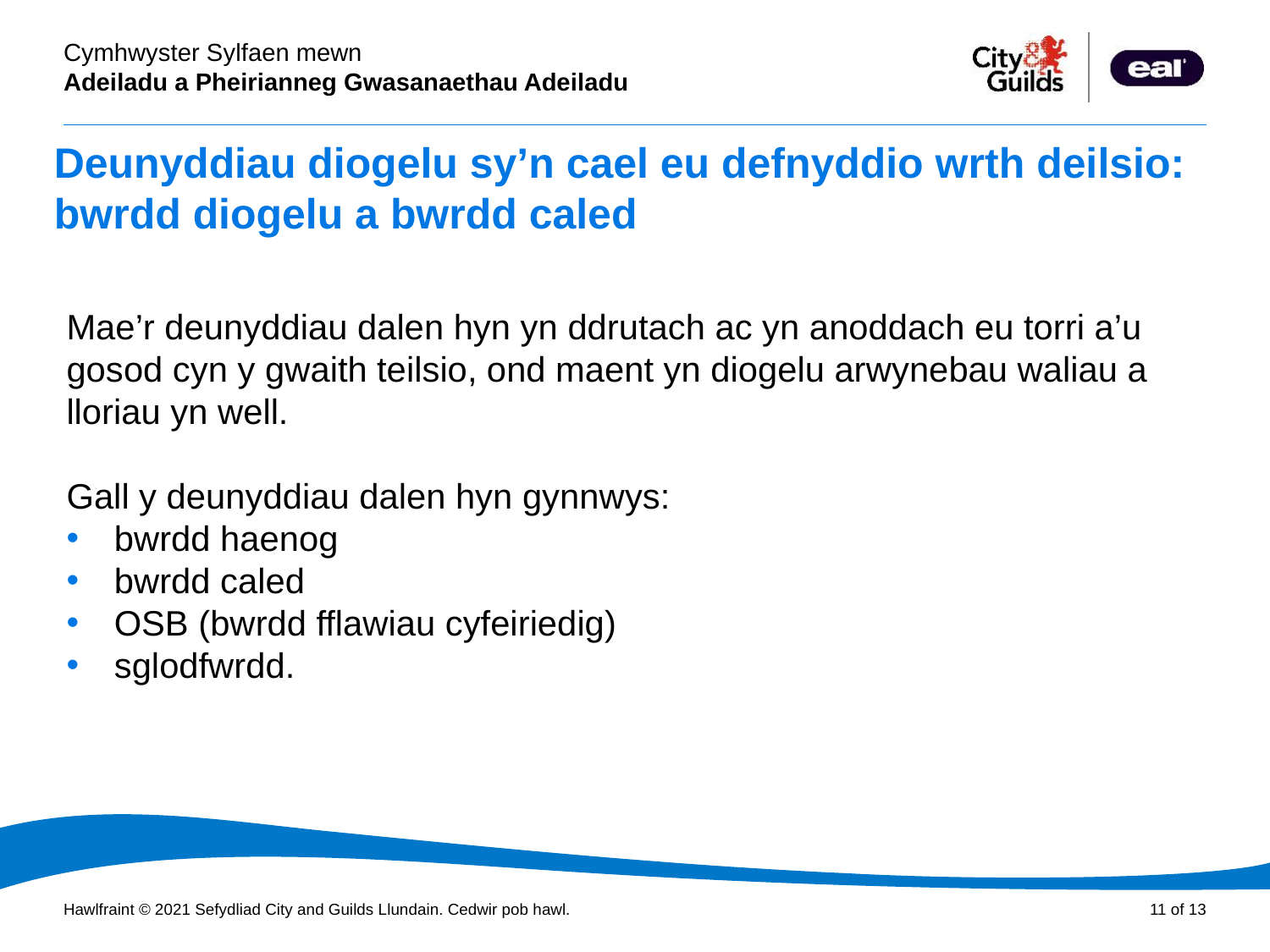

# Deunyddiau diogelu sy’n cael eu defnyddio wrth deilsio: bwrdd diogelu a bwrdd caled

Mae’r deunyddiau dalen hyn yn ddrutach ac yn anoddach eu torri a’u gosod cyn y gwaith teilsio, ond maent yn diogelu arwynebau waliau a lloriau yn well.

Gall y deunyddiau dalen hyn gynnwys:
bwrdd haenog
bwrdd caled
OSB (bwrdd fflawiau cyfeiriedig)
sglodfwrdd.